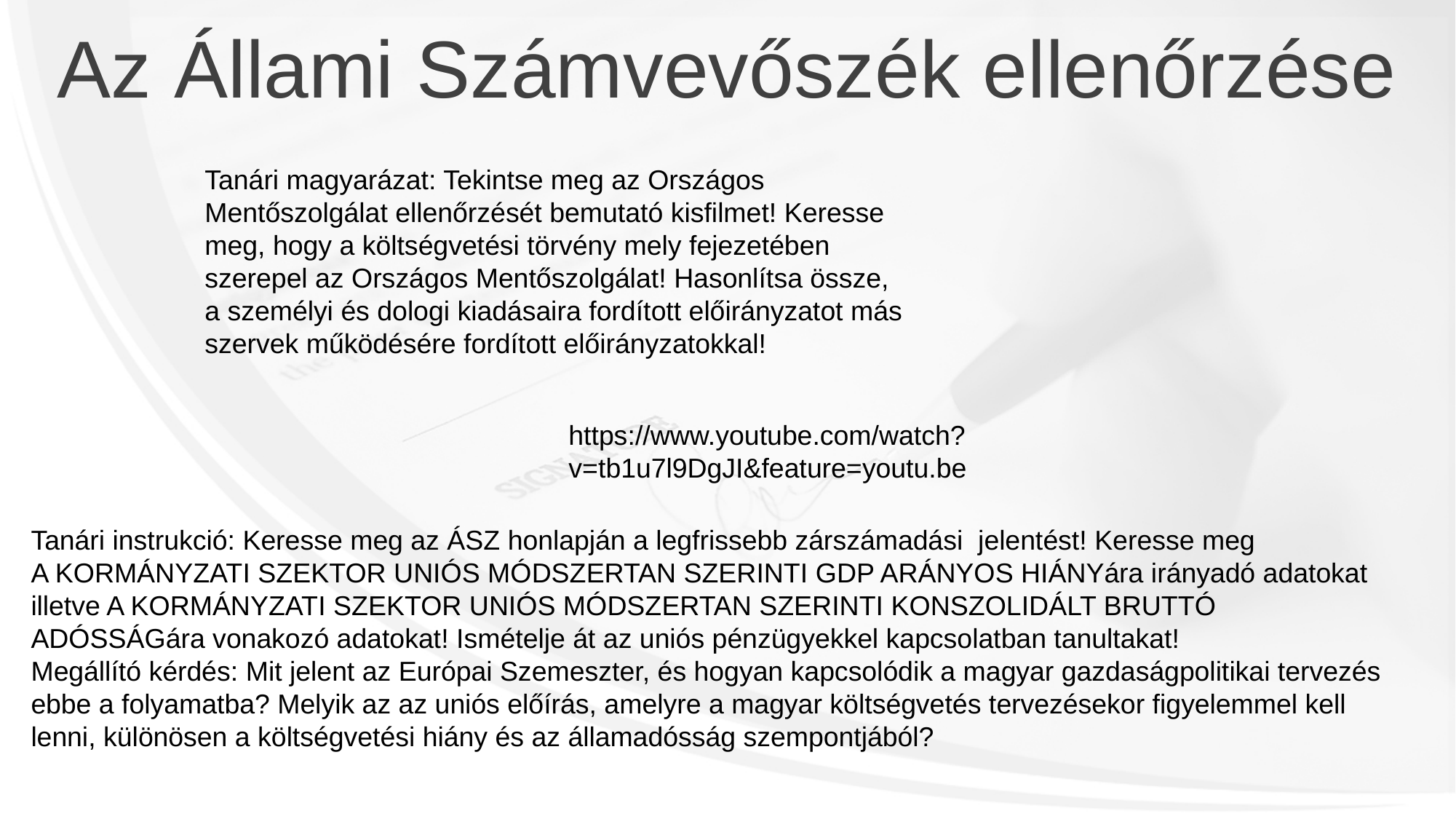

Az Állami Számvevőszék ellenőrzése

Tanári magyarázat: Tekintse meg az Országos Mentőszolgálat ellenőrzését bemutató kisfilmet! Keresse meg, hogy a költségvetési törvény mely fejezetében szerepel az Országos Mentőszolgálat! Hasonlítsa össze, a személyi és dologi kiadásaira fordított előirányzatot más szervek működésére fordított előirányzatokkal!
https://www.youtube.com/watch?v=tb1u7l9DgJI&feature=youtu.be
Tanári instrukció: Keresse meg az ÁSZ honlapján a legfrissebb zárszámadási  jelentést! Keresse meg
A KORMÁNYZATI SZEKTOR UNIÓS MÓDSZERTAN SZERINTI GDP ARÁNYOS HIÁNYára irányadó adatokat illetve A KORMÁNYZATI SZEKTOR UNIÓS MÓDSZERTAN SZERINTI KONSZOLIDÁLT BRUTTÓ ADÓSSÁGára vonakozó adatokat! Ismételje át az uniós pénzügyekkel kapcsolatban tanultakat!
Megállító kérdés: Mit jelent az Európai Szemeszter, és hogyan kapcsolódik a magyar gazdaságpolitikai tervezés ebbe a folyamatba? Melyik az az uniós előírás, amelyre a magyar költségvetés tervezésekor figyelemmel kell lenni, különösen a költségvetési hiány és az államadósság szempontjából?